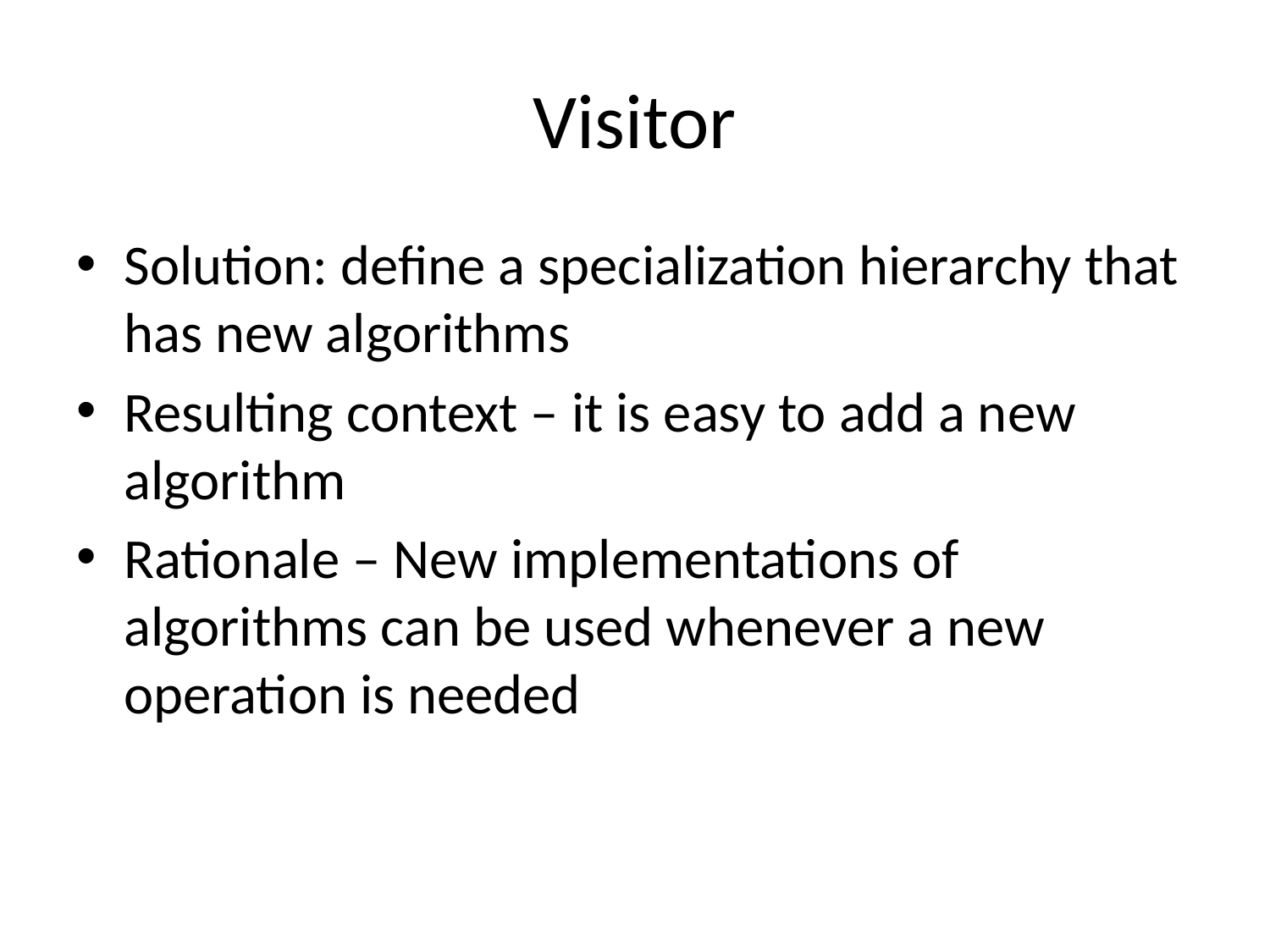

# Visitor
Solution: define a specialization hierarchy that has new algorithms
Resulting context – it is easy to add a new algorithm
Rationale – New implementations of algorithms can be used whenever a new operation is needed